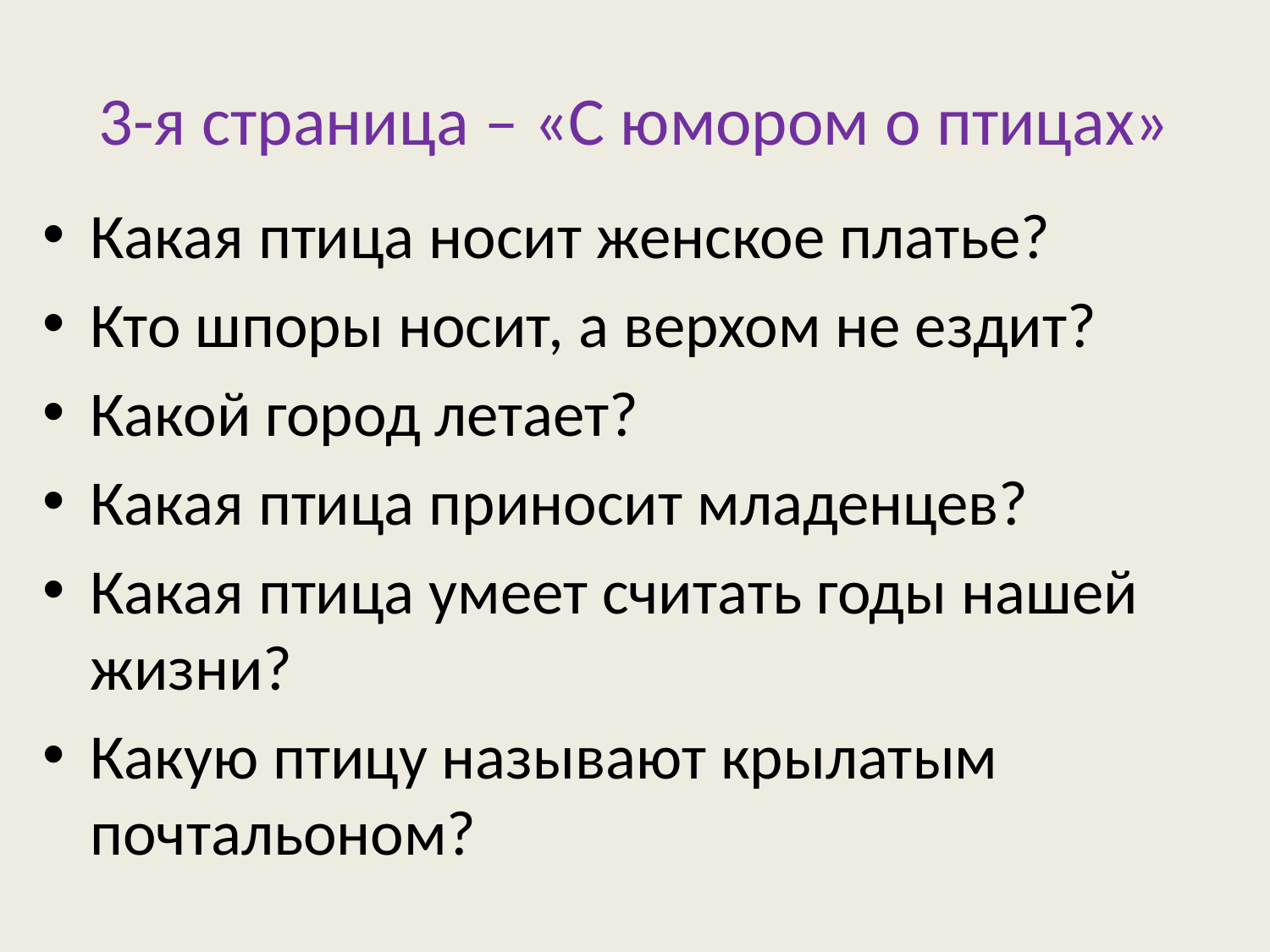

# 3-я страница – «С юмором о птицах»
Какая птица носит женское платье?
Кто шпоры носит, а верхом не ездит?
Какой город летает?
Какая птица приносит младенцев?
Какая птица умеет считать годы нашей жизни?
Какую птицу называют крылатым почтальоном?